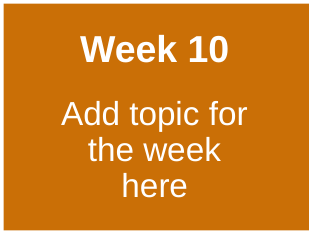

Week 10
Add topic for the week
here